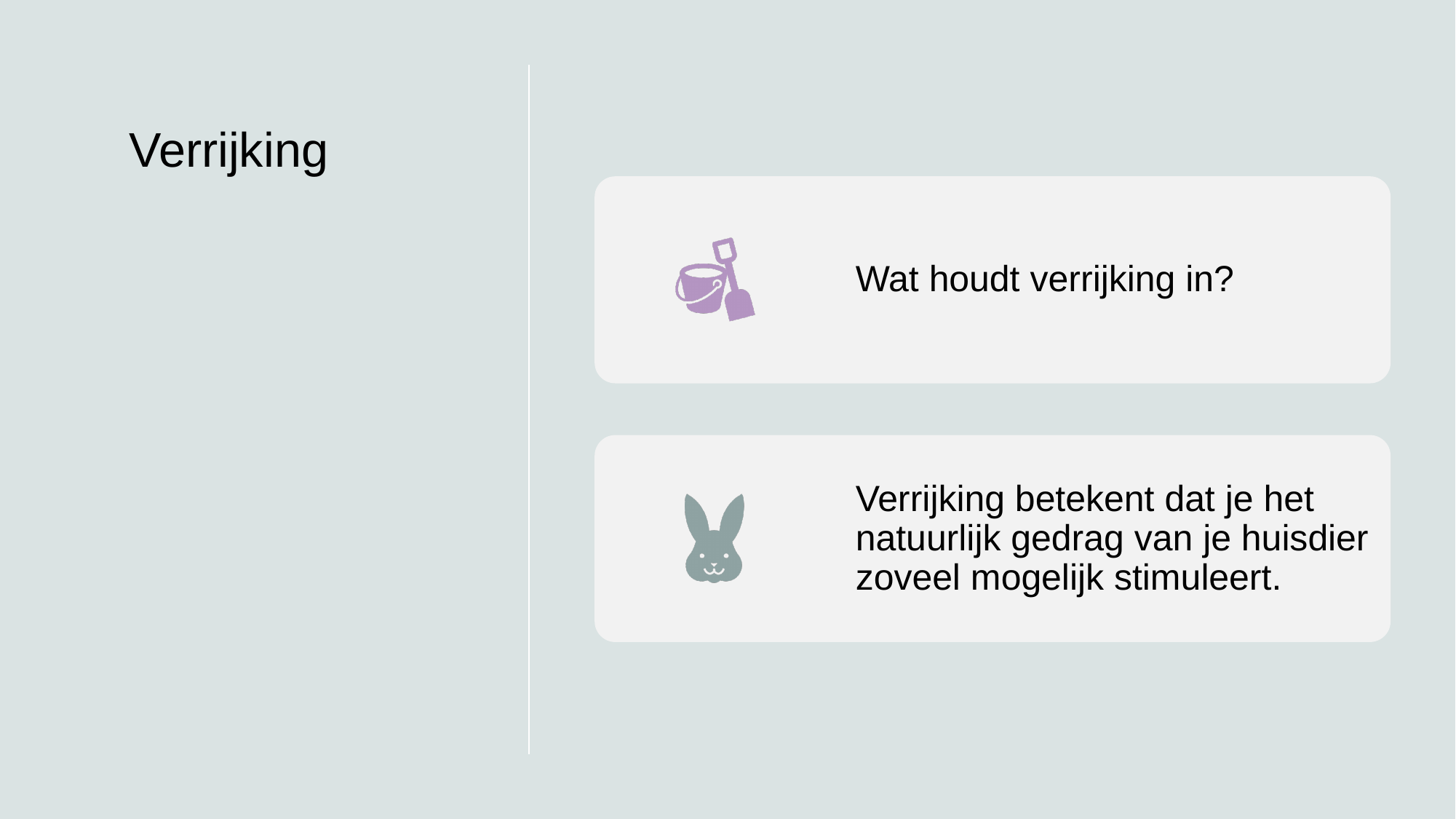

Wat houdt verrijking in?
Verrijking betekent dat je het natuurlijk gedrag van je huisdier zoveel mogelijk stimuleert.
# Verrijking